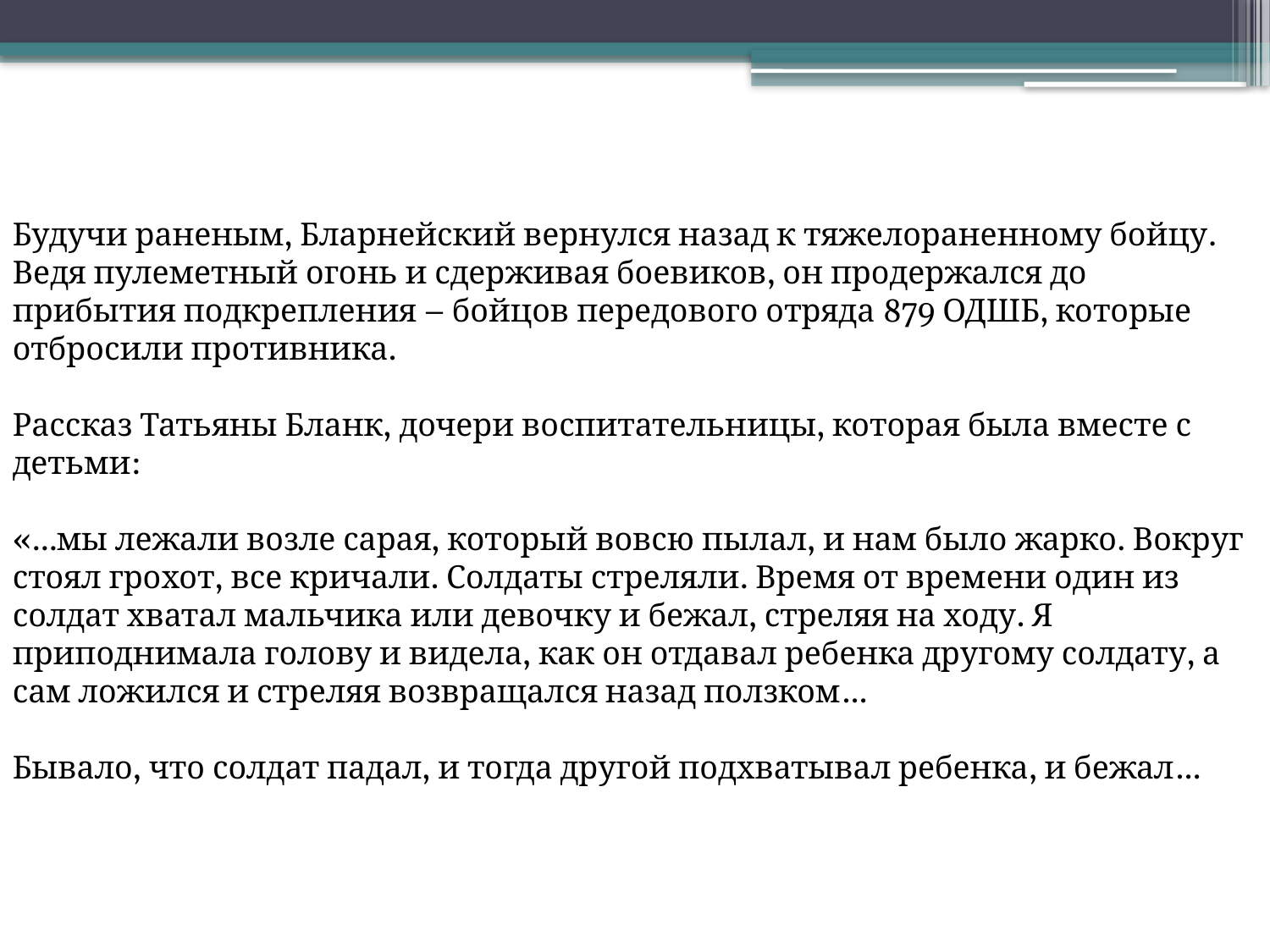

Будучи раненым, Бларнейский вернулся назад к тяжелораненному бойцу. Ведя пулеметный огонь и сдерживая боевиков, он продержался до прибытия подкрепления – бойцов передового отряда 879 ОДШБ, которые отбросили противника.
Рассказ Татьяны Бланк, дочери воспитательницы, которая была вместе с детьми:
«…мы лежали возле сарая, который вовсю пылал, и нам было жарко. Вокруг стоял грохот, все кричали. Солдаты стреляли. Время от времени один из солдат хватал мальчика или девочку и бежал, стреляя на ходу. Я приподнимала голову и видела, как он отдавал ребенка другому солдату, а сам ложился и стреляя возвращался назад ползком…
Бывало, что солдат падал, и тогда другой подхватывал ребенка, и бежал…